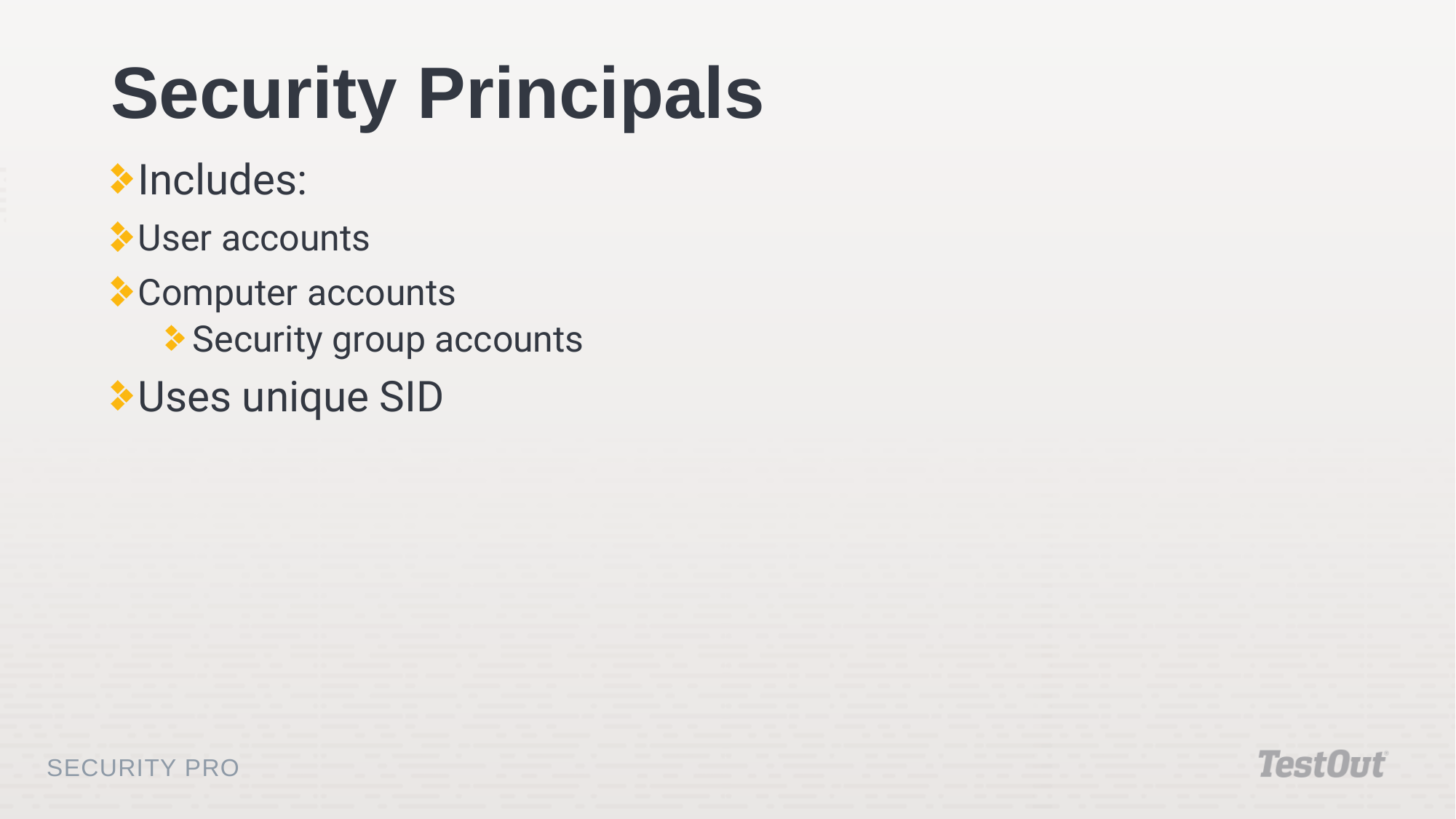

# Security Principals
Includes:
User accounts
Computer accounts
Security group accounts
Uses unique SID
Security Pro